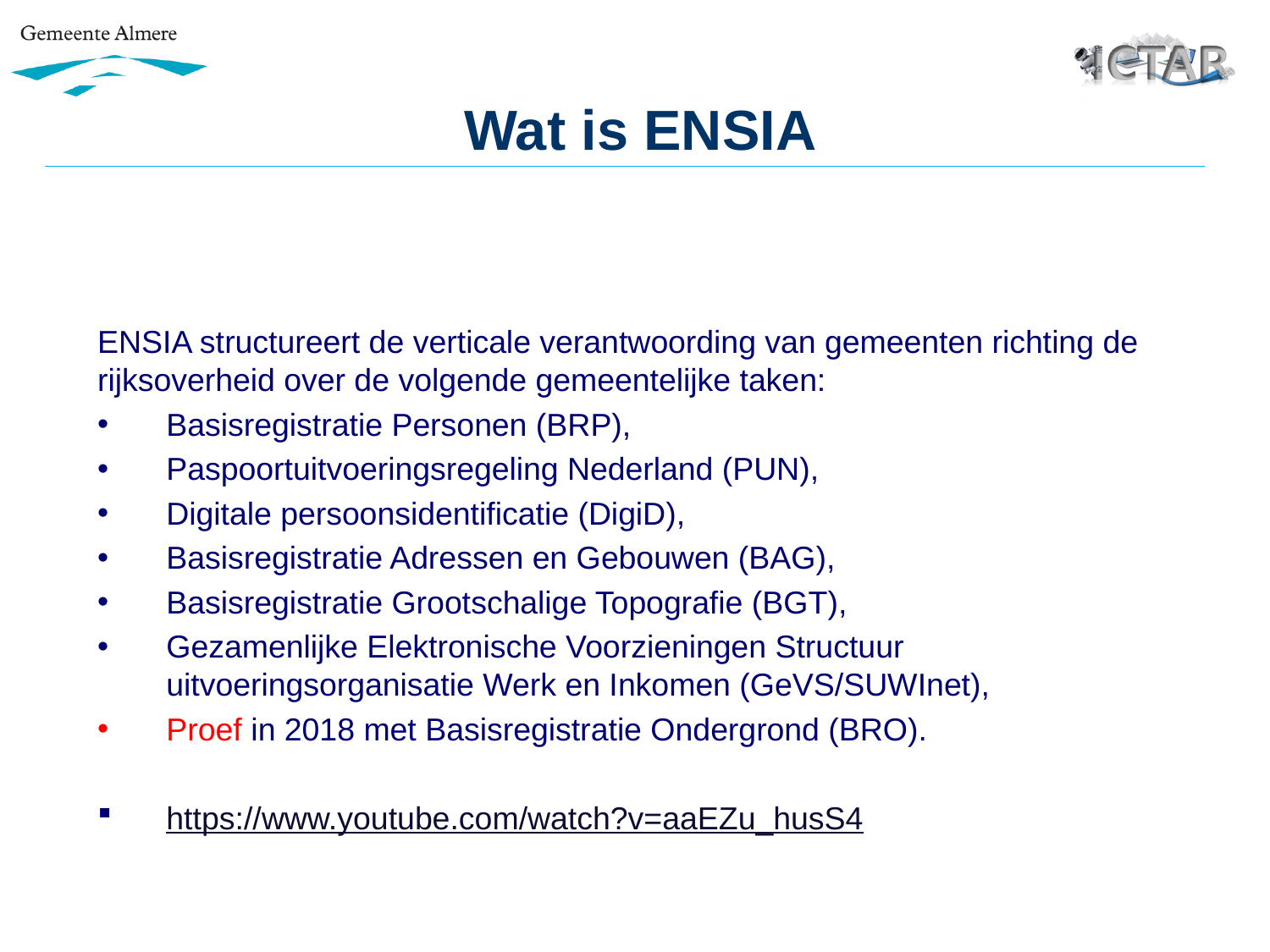

# Wat is ENSIA

ENSIA structureert de verticale verantwoording van gemeenten richting de rijksoverheid over de volgende gemeentelijke taken:
Basisregistratie Personen (BRP),
Paspoortuitvoeringsregeling Nederland (PUN),
Digitale persoonsidentificatie (DigiD),
Basisregistratie Adressen en Gebouwen (BAG),
Basisregistratie Grootschalige Topografie (BGT),
Gezamenlijke Elektronische Voorzieningen Structuur uitvoeringsorganisatie Werk en Inkomen (GeVS/SUWInet),
Proef in 2018 met Basisregistratie Ondergrond (BRO).

https://www.youtube.com/watch?v=aaEZu_husS4